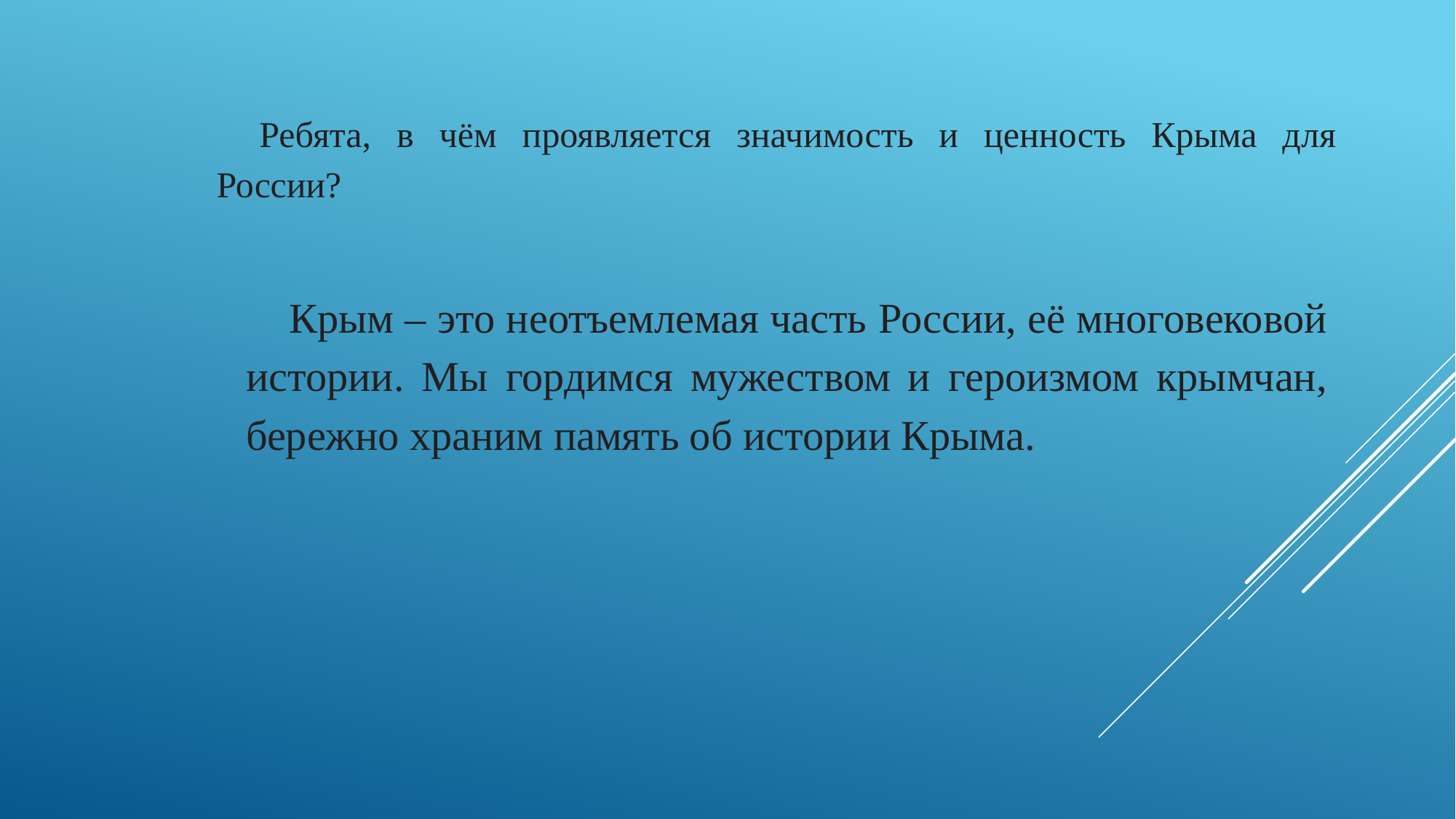

Ребята, в чём проявляется значимость и ценность Крыма для России?
Крым – это неотъемлемая часть России, её многовековой истории. Мы гордимся мужеством и героизмом крымчан, бережно храним память об истории Крыма.